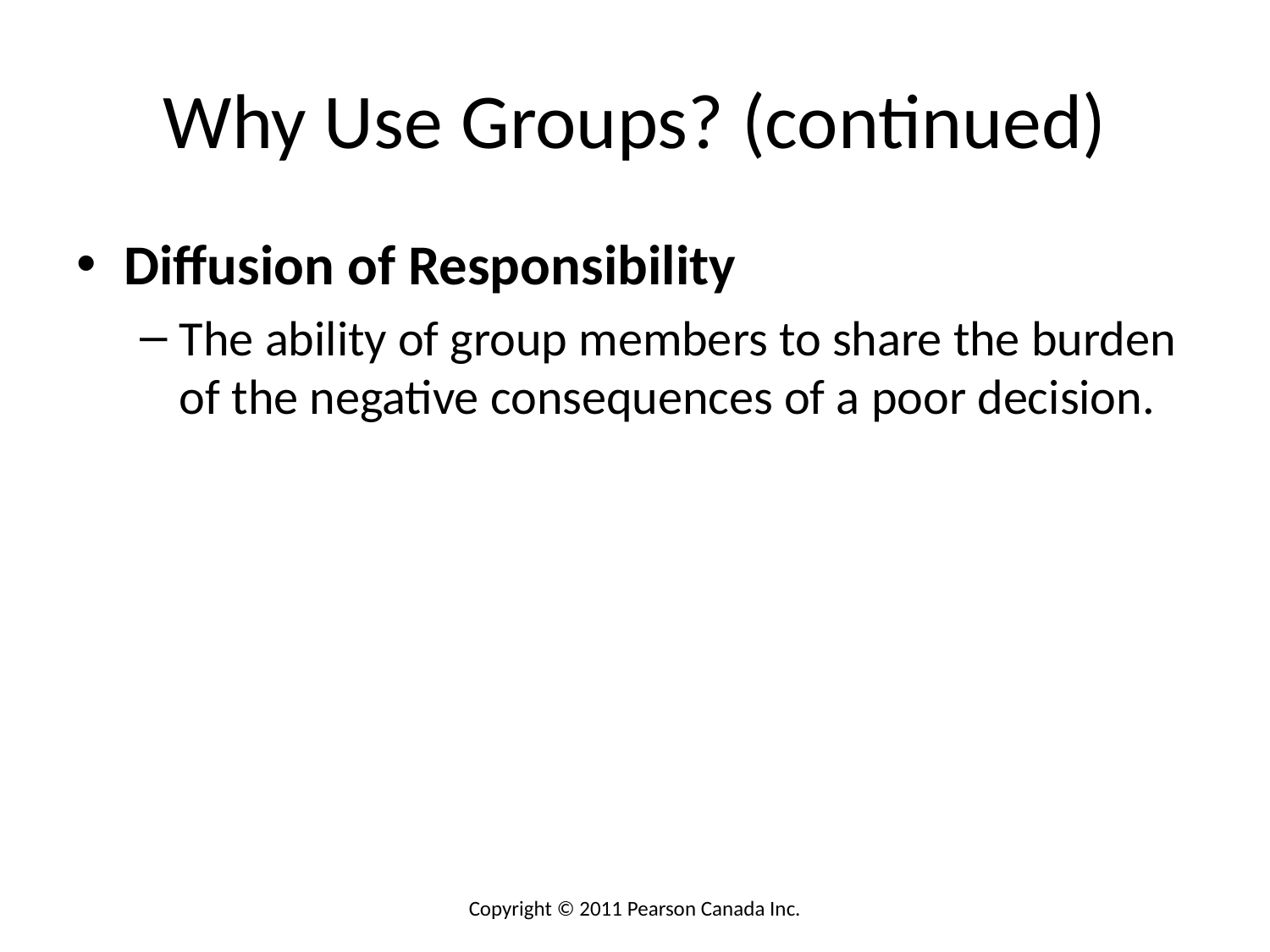

# Why Use Groups? (continued)
Diffusion of Responsibility
The ability of group members to share the burden of the negative consequences of a poor decision.
Copyright © 2011 Pearson Canada Inc.